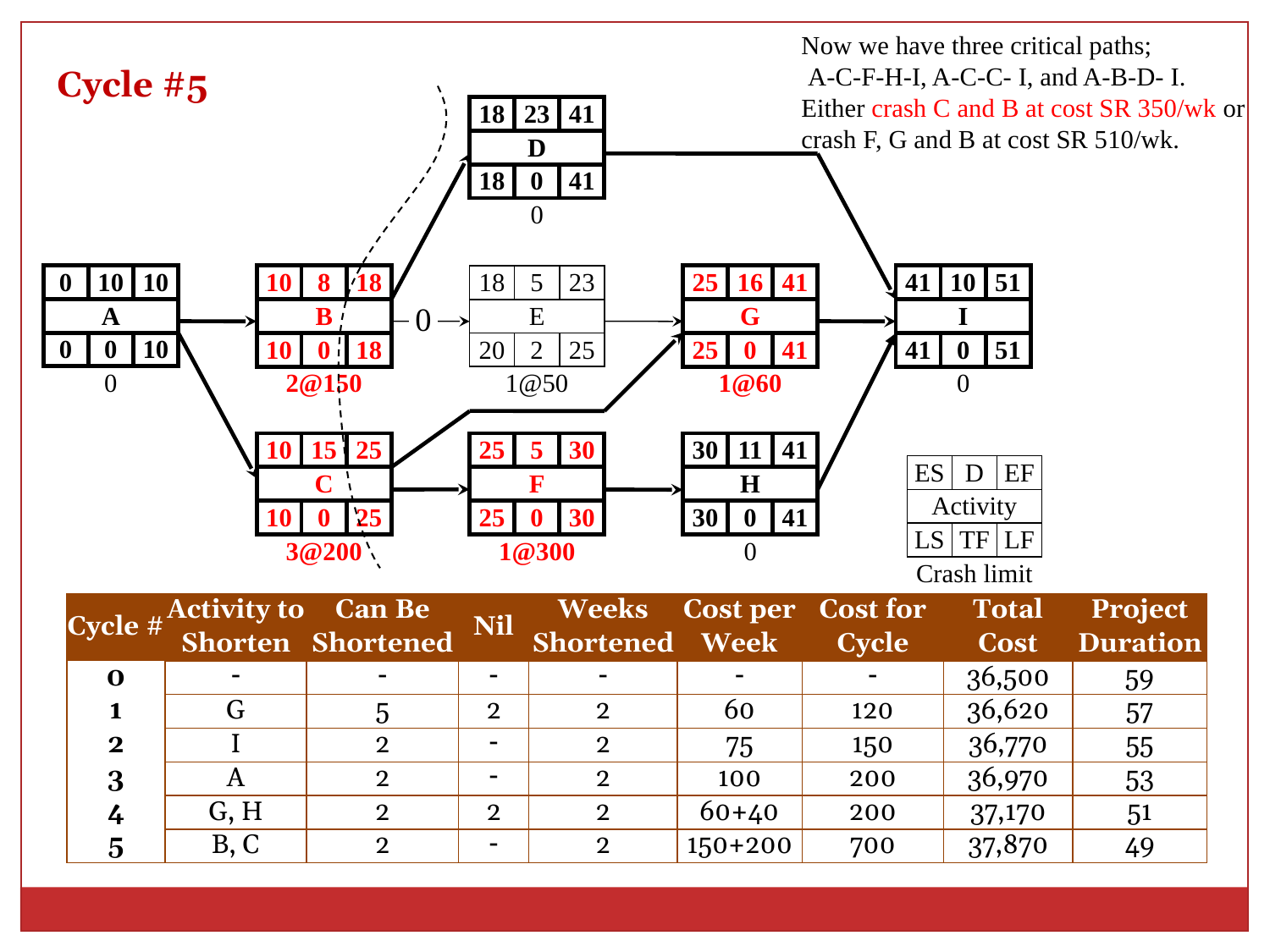

Now we have three critical paths;
 A-C-F-H-I, A-C-C- I, and A-B-D- I.
Either crash C and B at cost SR 350/wk or
crash F, G and B at cost SR 510/wk.
Cycle #5

18
23
41
D
18
0
41

0
0
10
10
A
0
0
10
10
8
18
B
10
0
18
18
5
23
E
20
2
25
25
16
41
G
25
0
41
41
10
51
I
41
0
51
0
0

0
2@150
1@50
1@60

10
15
25
C
10
0
25
25
5
30
F
25
0
30
1@300
30
11
41
H
30
0
41
0
ES
D
EF
Activity
LS
TF
LF
Crash limit

3@200
| Cycle # | Activity to Shorten | Can Be Shortened | Nil | Weeks Shortened | Cost per Week | Cost for Cycle | Total Cost | Project Duration |
| --- | --- | --- | --- | --- | --- | --- | --- | --- |
| 0 | − | − | − | − | − | − | 36,500 | 59 |
| 1 | G | 5 | 2 | 2 | 60 | 120 | 36,620 | 57 |
| 2 | I | 2 | − | 2 | 75 | 150 | 36,770 | 55 |
| 3 | A | 2 | − | 2 | 100 | 200 | 36,970 | 53 |
| 4 | G, H | 2 | 2 | 2 | 60+40 | 200 | 37,170 | 51 |
| 5 | B, C | 2 | − | 2 | 150+200 | 700 | 37,870 | 49 |